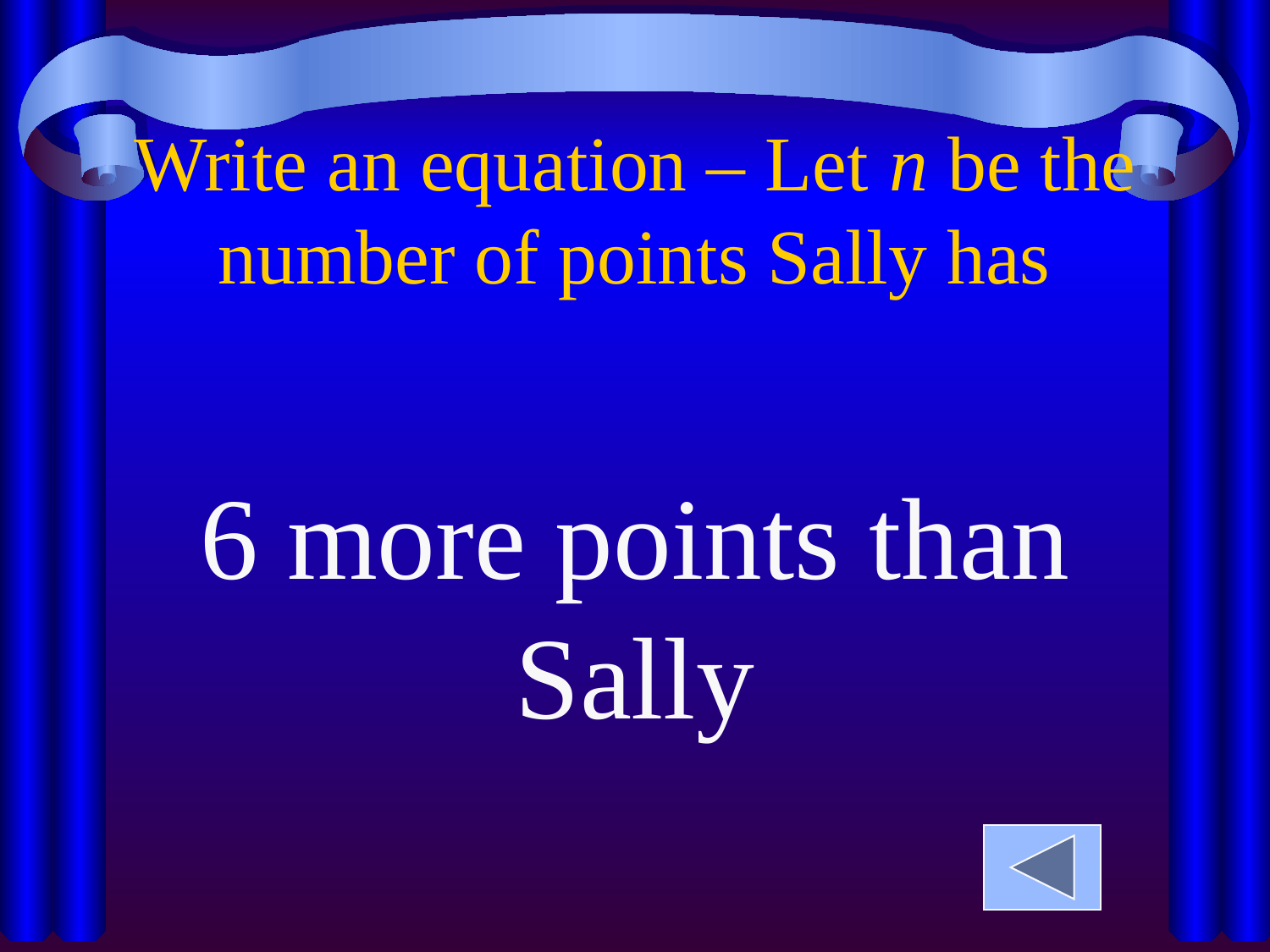

Write an equation – Let n be the number of points Sally has

6 more points than Sally